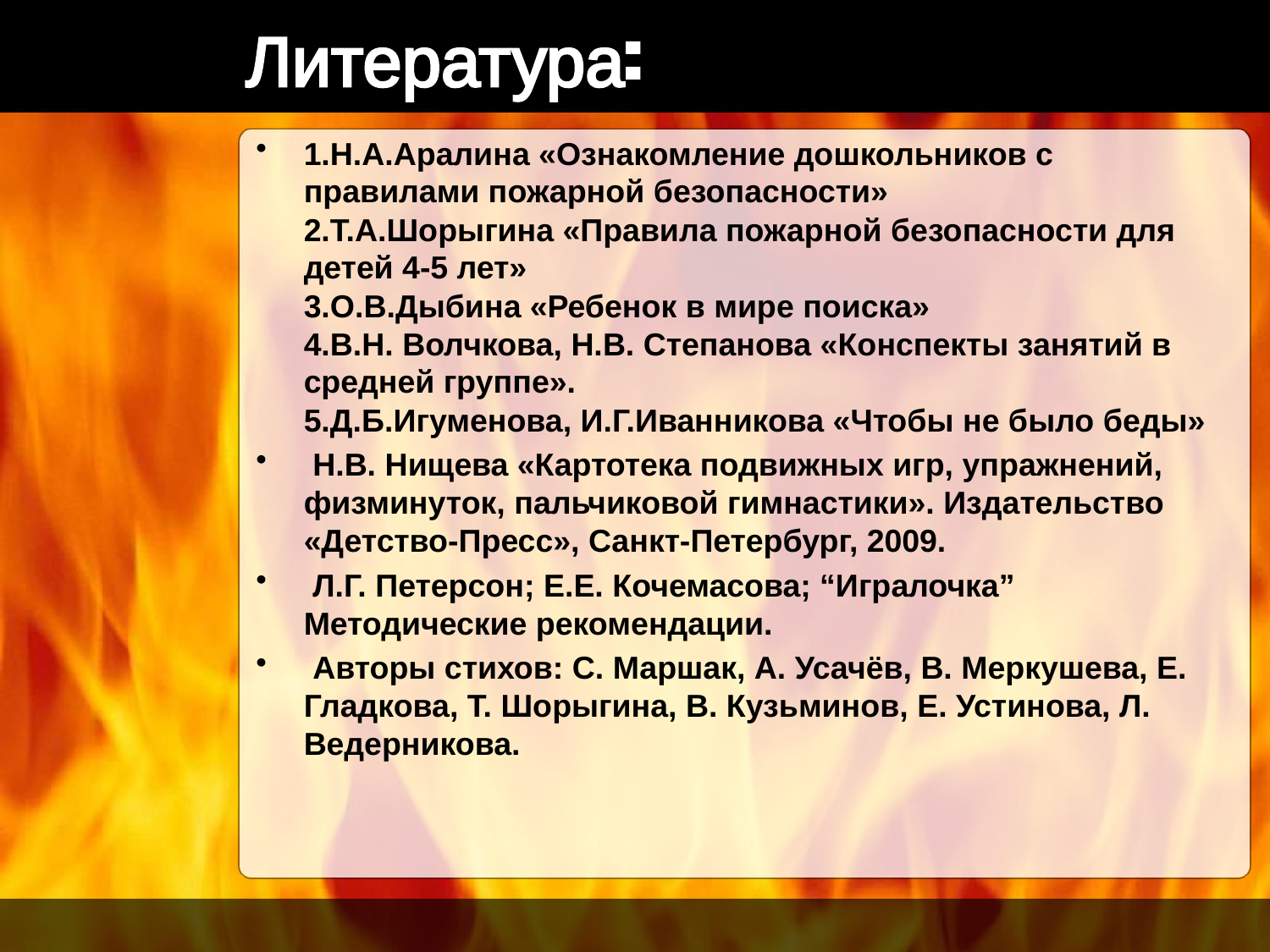

# Литература:
1.Н.А.Аралина «Ознакомление дошкольников с правилами пожарной безопасности»
2.Т.А.Шорыгина «Правила пожарной безопасности для детей 4-5 лет»
3.О.В.Дыбина «Ребенок в мире поиска»
4.В.Н. Волчкова, Н.В. Степанова «Конспекты занятий в средней группе».
5.Д.Б.Игуменова, И.Г.Иванникова «Чтобы не было беды»
 Н.В. Нищева «Картотека подвижных игр, упражнений, физминуток, пальчиковой гимнастики». Издательство «Детство-Пресс», Санкт-Петербург, 2009.
 Л.Г. Петерсон; Е.Е. Кочемасова; “Игралочка” Методические рекомендации.
 Авторы стихов: С. Маршак, А. Усачёв, В. Меркушева, Е. Гладкова, Т. Шорыгина, В. Кузьминов, Е. Устинова, Л. Ведерникова.